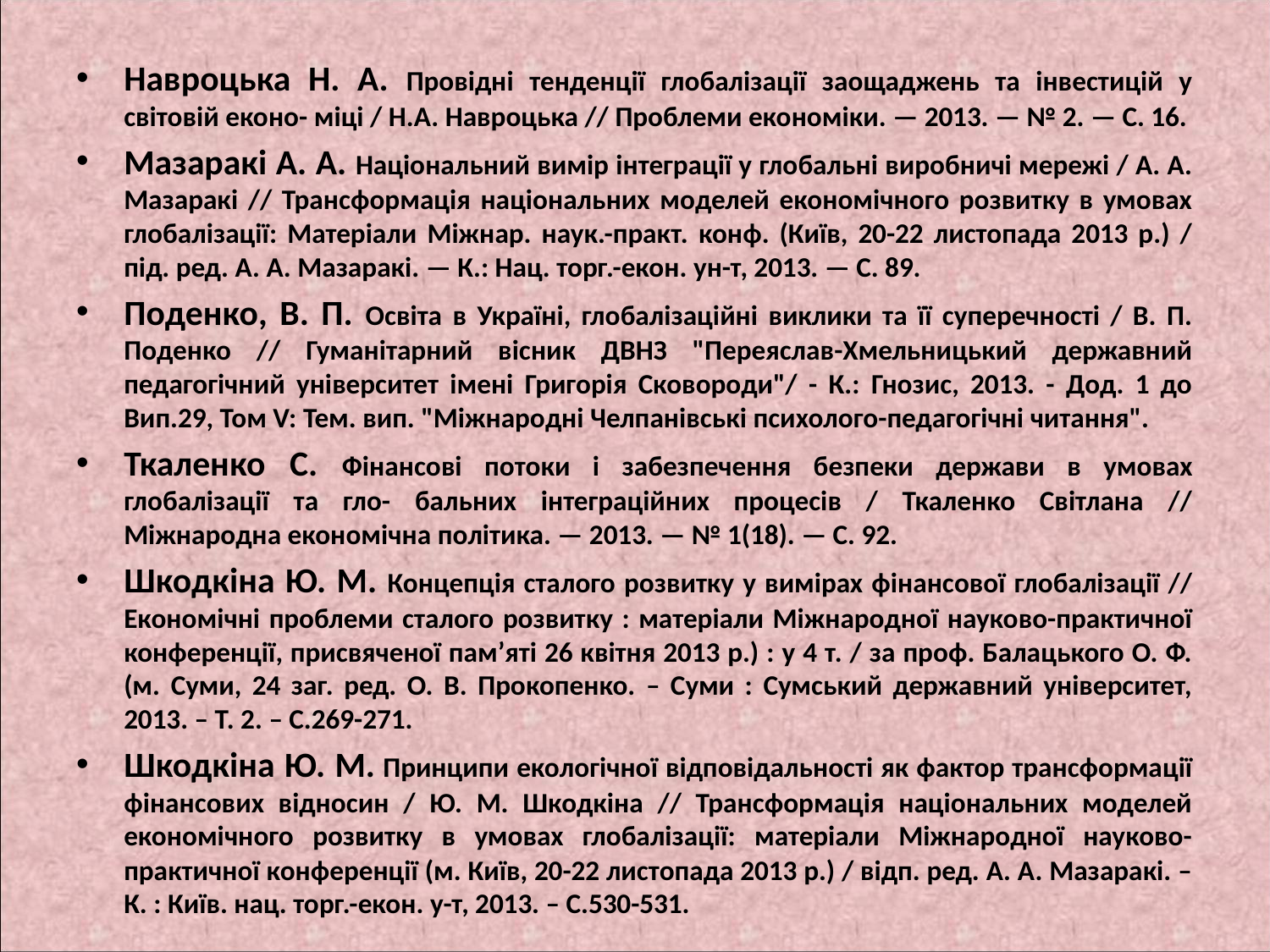

#
Навроцька Н. А. Провідні тенденції глобалізації заощаджень та інвестицій у світовій еконо- міці / Н.А. Навроцька // Проблеми економіки. — 2013. — № 2. — С. 16.
Мазаракі А. А. Національний вимір інтеграції у глобальні виробничі мережі / А. А. Мазаракі // Трансформація національних моделей економічного розвитку в умовах глобалізації: Матеріали Міжнар. наук.-практ. конф. (Київ, 20-22 листопада 2013 р.) / під. ред. А. А. Мазаракі. — К.: Нац. торг.-екон. ун-т, 2013. — С. 89.
Поденко, В. П. Освіта в Україні, глобалізаційні виклики та її суперечності / В. П. Поденко // Гуманітарний вісник ДВНЗ "Переяслав-Хмельницький державний педагогічний університет імені Григорія Сковороди"/ - К.: Гнозис, 2013. - Дод. 1 до Вип.29, Том V: Тем. вип. "Міжнародні Челпанівські психолого-педагогічні читання".
Ткаленко С. Фінансові потоки і забезпечення безпеки держави в умовах глобалізації та гло- бальних інтеграційних процесів / Ткаленко Світлана // Міжнародна економічна політика. — 2013. — № 1(18). — С. 92.
Шкодкіна Ю. М. Концепція сталого розвитку у вимірах фінансової глобалізації // Економічні проблеми сталого розвитку : матеріали Міжнародної науково-практичної конференції, присвяченої пам’яті 26 квітня 2013 р.) : у 4 т. / за проф. Балацького О. Ф. (м. Суми, 24 заг. ред. О. В. Прокопенко. – Суми : Сумський державний університет, 2013. – Т. 2. – С.269-271.
Шкодкіна Ю. М. Принципи екологічної відповідальності як фактор трансформації фінансових відносин / Ю. М. Шкодкіна // Трансформація національних моделей економічного розвитку в умовах глобалізації: матеріали Міжнародної науково-практичної конференції (м. Київ, 20-22 листопада 2013 р.) / відп. ред. А. А. Мазаракі. – К. : Київ. нац. торг.-екон. у-т, 2013. – С.530-531.